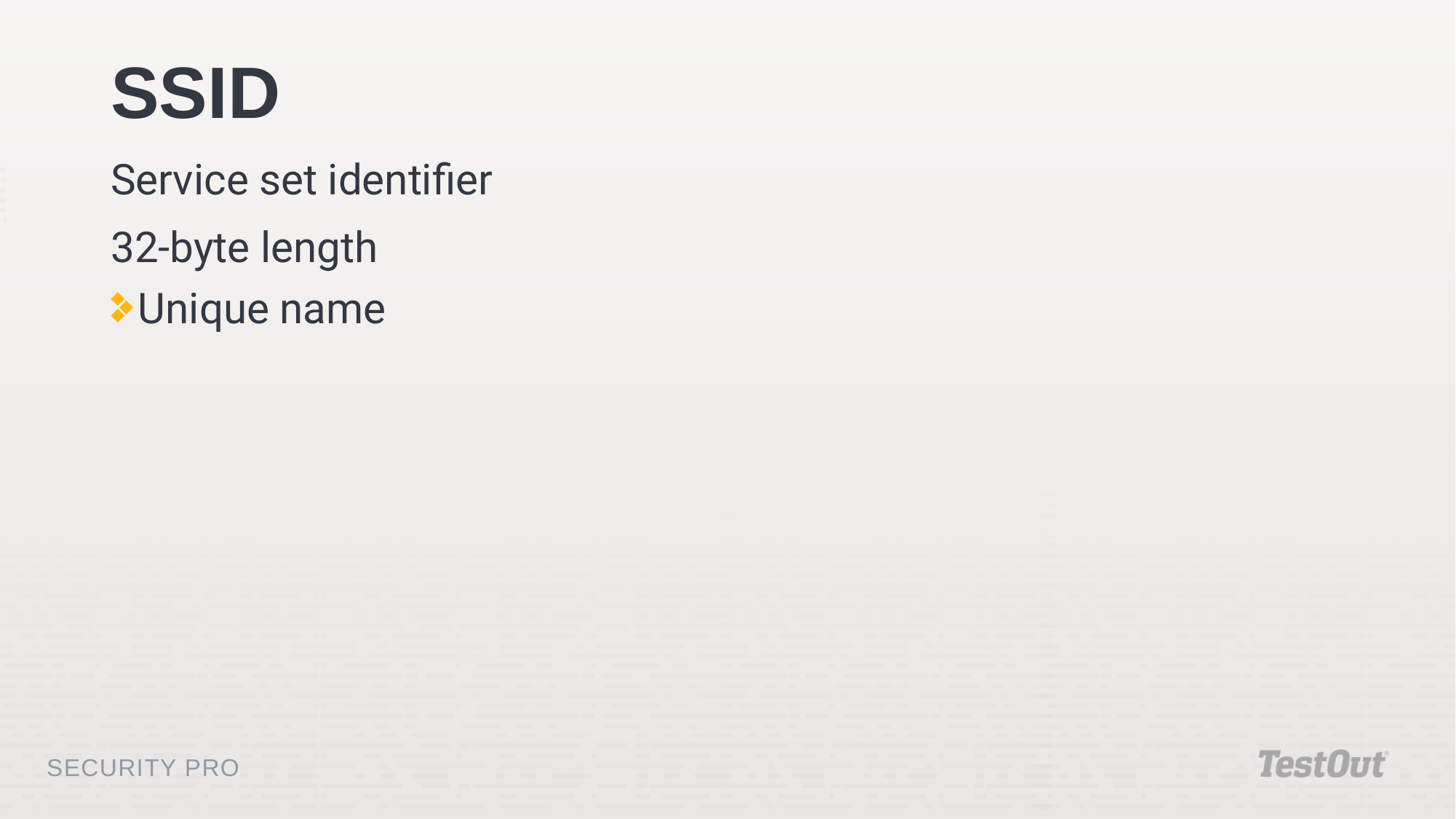

# SSID
Service set identifier
32-byte length
Unique name
Security Pro